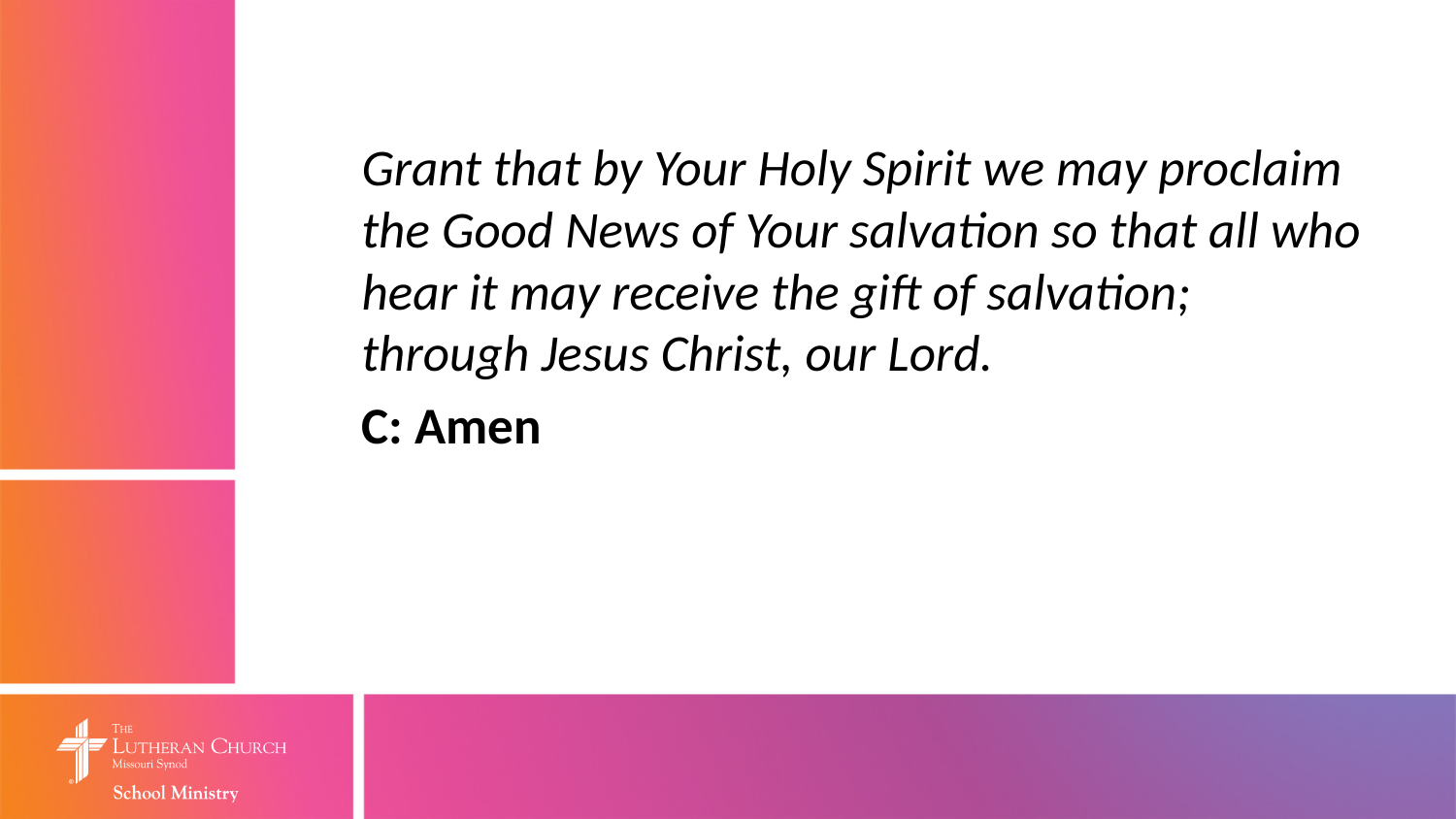

Grant that by Your Holy Spirit we may proclaim the Good News of Your salvation so that all who hear it may receive the gift of salvation; through Jesus Christ, our Lord.
	C: Amen